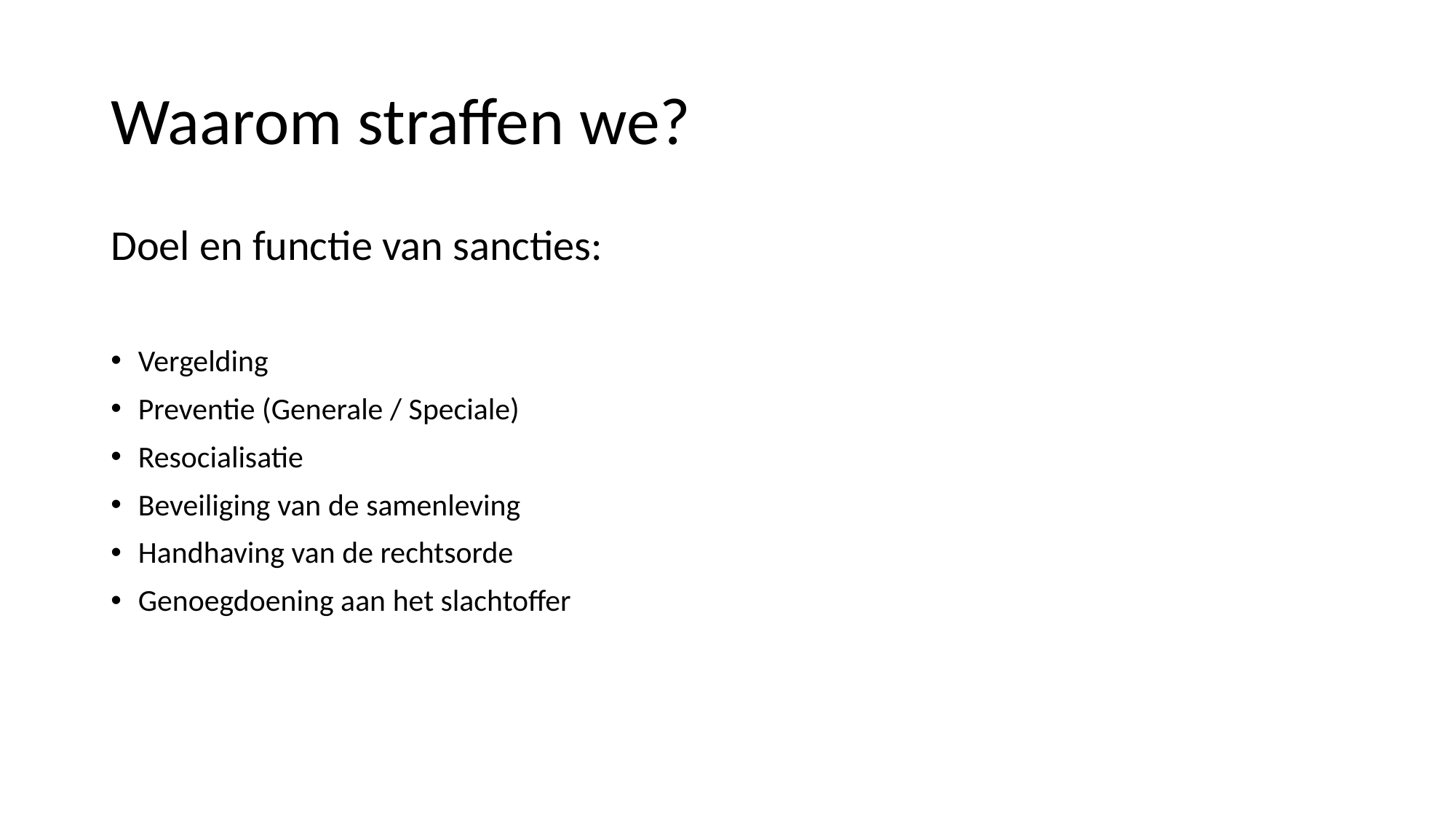

# Waarom straffen we?
Doel en functie van sancties:

Vergelding
Preventie (Generale / Speciale)
Resocialisatie
Beveiliging van de samenleving
Handhaving van de rechtsorde
Genoegdoening aan het slachtoffer